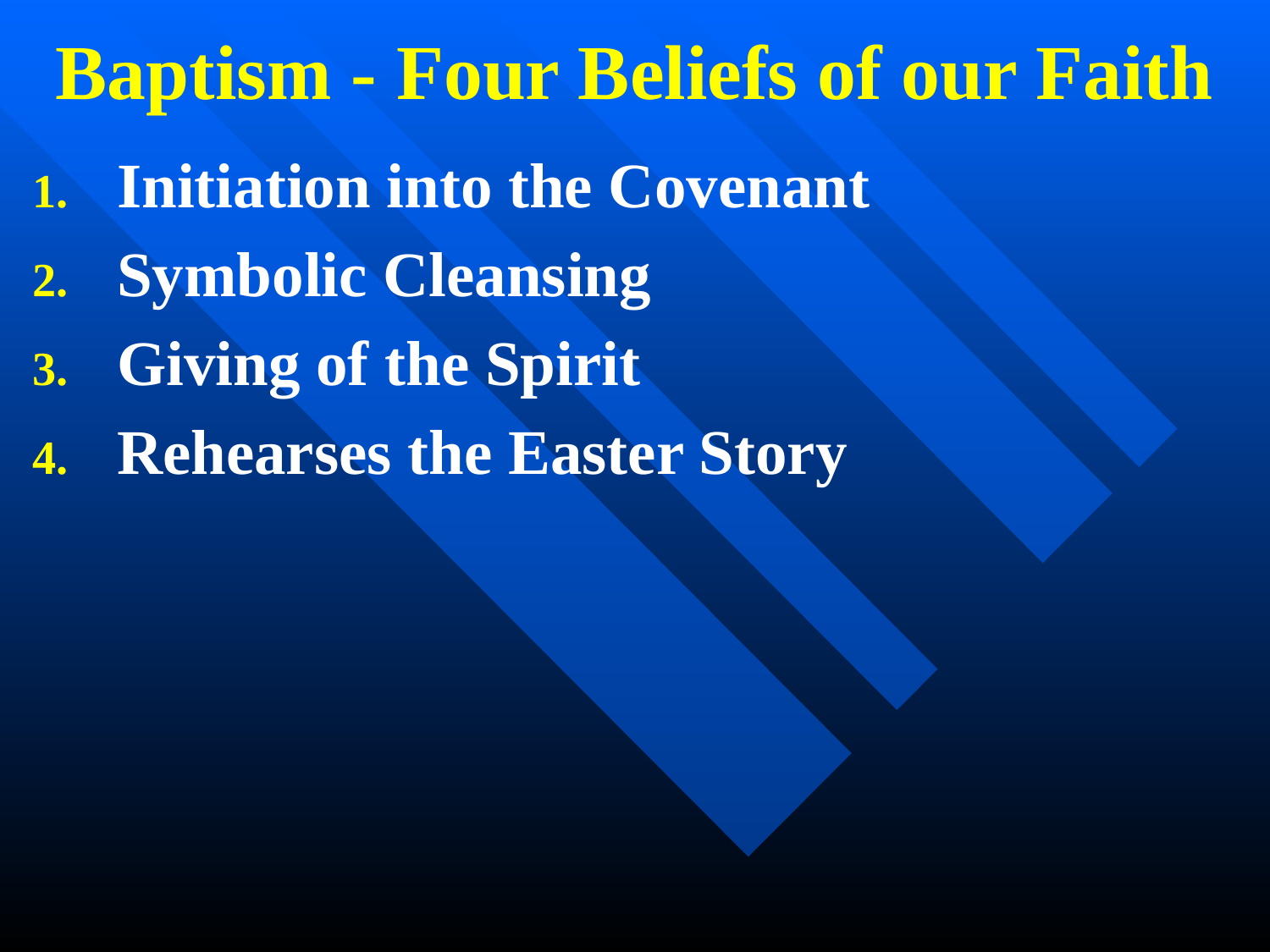

# Baptism - Four Beliefs of our Faith
Initiation into the Covenant
Symbolic Cleansing
Giving of the Spirit
Rehearses the Easter Story